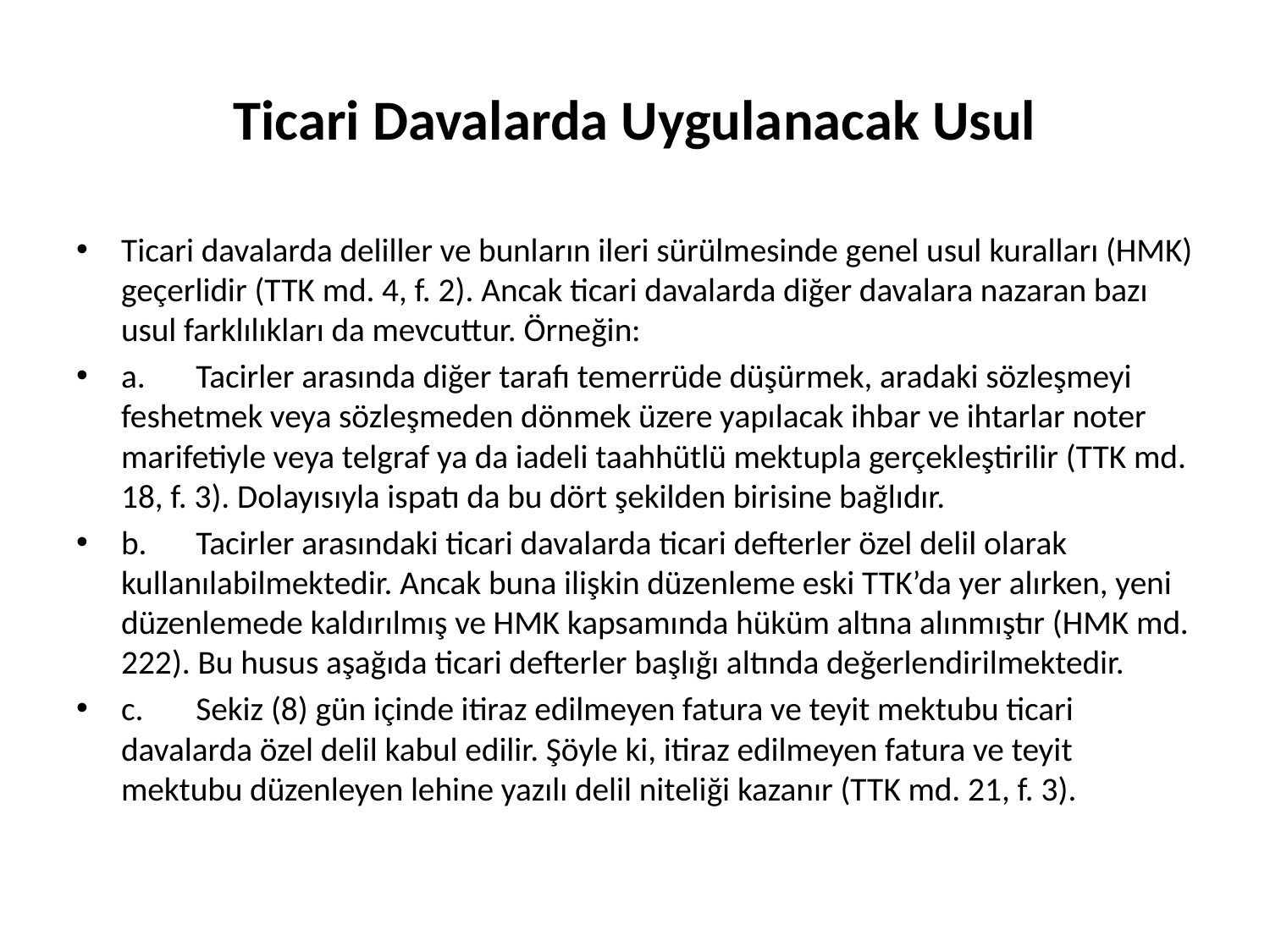

# Ticari Davalarda Uygulanacak Usul
Ticari davalarda deliller ve bunların ileri sürülmesinde genel usul kuralları (HMK) geçerlidir (TTK md. 4, f. 2). Ancak ticari davalarda diğer davalara nazaran bazı usul farklılıkları da mevcuttur. Örneğin:
a.	Tacirler arasında diğer tarafı temerrüde düşürmek, aradaki sözleşmeyi feshetmek veya sözleşmeden dönmek üzere yapılacak ihbar ve ihtarlar noter marifetiyle veya telgraf ya da iadeli taahhütlü mektupla gerçekleştirilir (TTK md. 18, f. 3). Dolayısıyla ispatı da bu dört şekilden birisine bağlıdır.
b.	Tacirler arasındaki ticari davalarda ticari defterler özel delil olarak kullanılabilmektedir. Ancak buna ilişkin düzenleme eski TTK’da yer alırken, yeni düzenlemede kaldırılmış ve HMK kapsamında hüküm altına alınmıştır (HMK md. 222). Bu husus aşağıda ticari defterler başlığı altında değerlendirilmektedir.
c.	Sekiz (8) gün içinde itiraz edilmeyen fatura ve teyit mektubu ticari davalarda özel delil kabul edilir. Şöyle ki, itiraz edilmeyen fatura ve teyit mektubu düzenleyen lehine yazılı delil niteliği kazanır (TTK md. 21, f. 3).